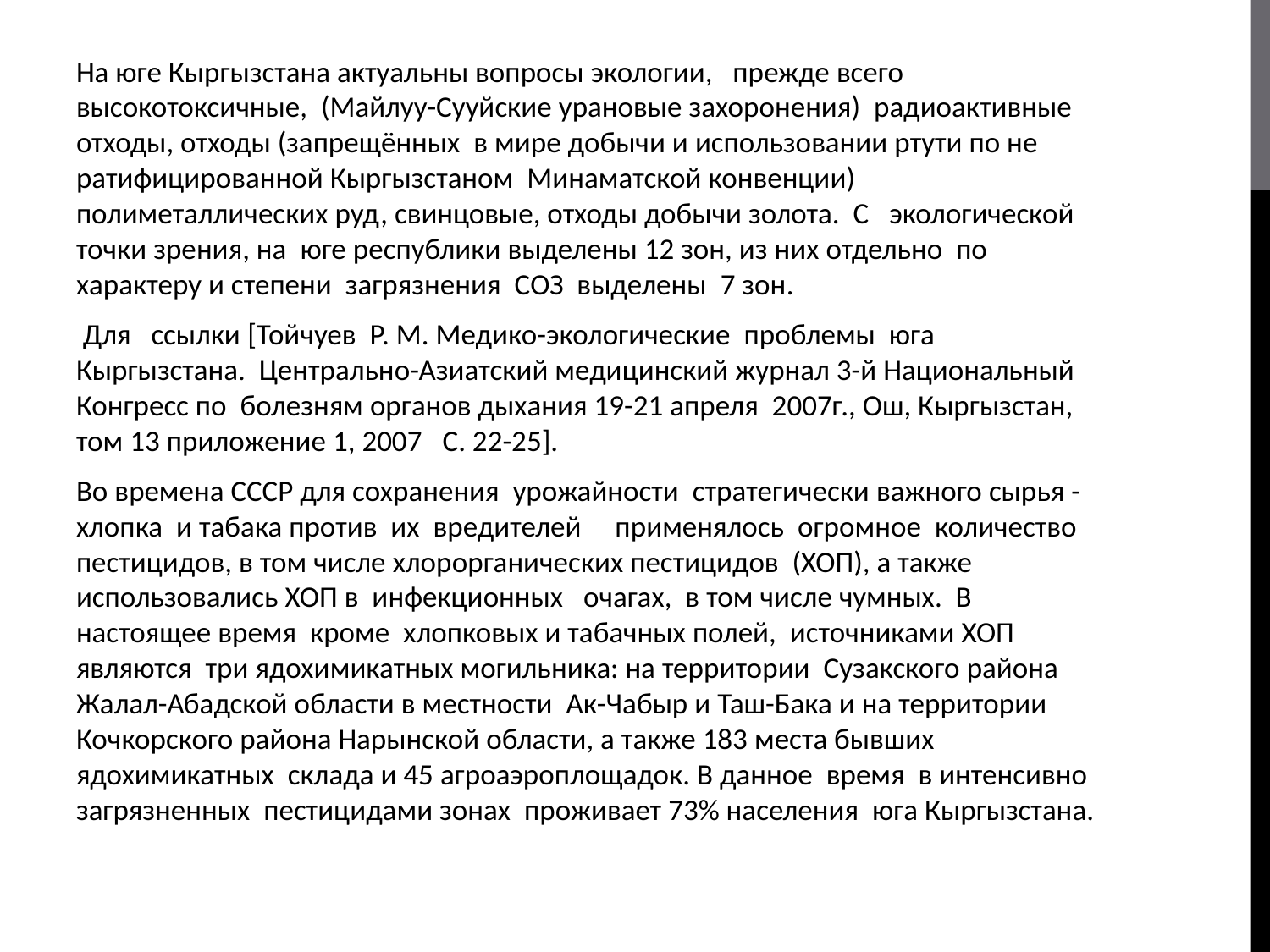

На юге Кыргызстана актуальны вопросы экологии,   прежде всего высокотоксичные,  (Майлуу-Сууйские урановые захоронения)  радиоактивные  отходы, отходы (запрещённых  в мире добычи и использовании ртути по не ратифицированной Кыргызстаном  Минаматской конвенции)  полиметаллических руд, свинцовые, отходы добычи золота.  С   экологической  точки зрения, на  юге республики выделены 12 зон, из них отдельно  по  характеру и степени  загрязнения  СОЗ  выделены  7 зон.
 Для   ссылки [Тойчуев  Р. М. Медико-экологические  проблемы  юга  Кыргызстана.  Центрально-Азиатский медицинский журнал 3-й Национальный Конгресс по  болезням органов дыхания 19-21 апреля  2007г., Ош, Кыргызстан, том 13 приложение 1, 2007   С. 22-25].
Во времена СССР для сохранения  урожайности  стратегически важного сырья - хлопка  и табака против  их  вредителей     применялось  огромное  количество   пестицидов, в том числе хлорорганических пестицидов  (ХОП), а также  использовались ХОП в  инфекционных   очагах,  в том числе чумных.  В настоящее время  кроме  хлопковых и табачных полей,  источниками ХОП являются  три ядохимикатных могильника: на территории  Сузакского района  Жалал-Абадской области в местности  Ак-Чабыр и Таш-Бака и на территории Кочкорского района Нарынской области, а также 183 места бывших ядохимикатных  склада и 45 агроаэроплощадок. В данное  время  в интенсивно  загрязненных  пестицидами зонах  проживает 73% населения  юга Кыргызстана.